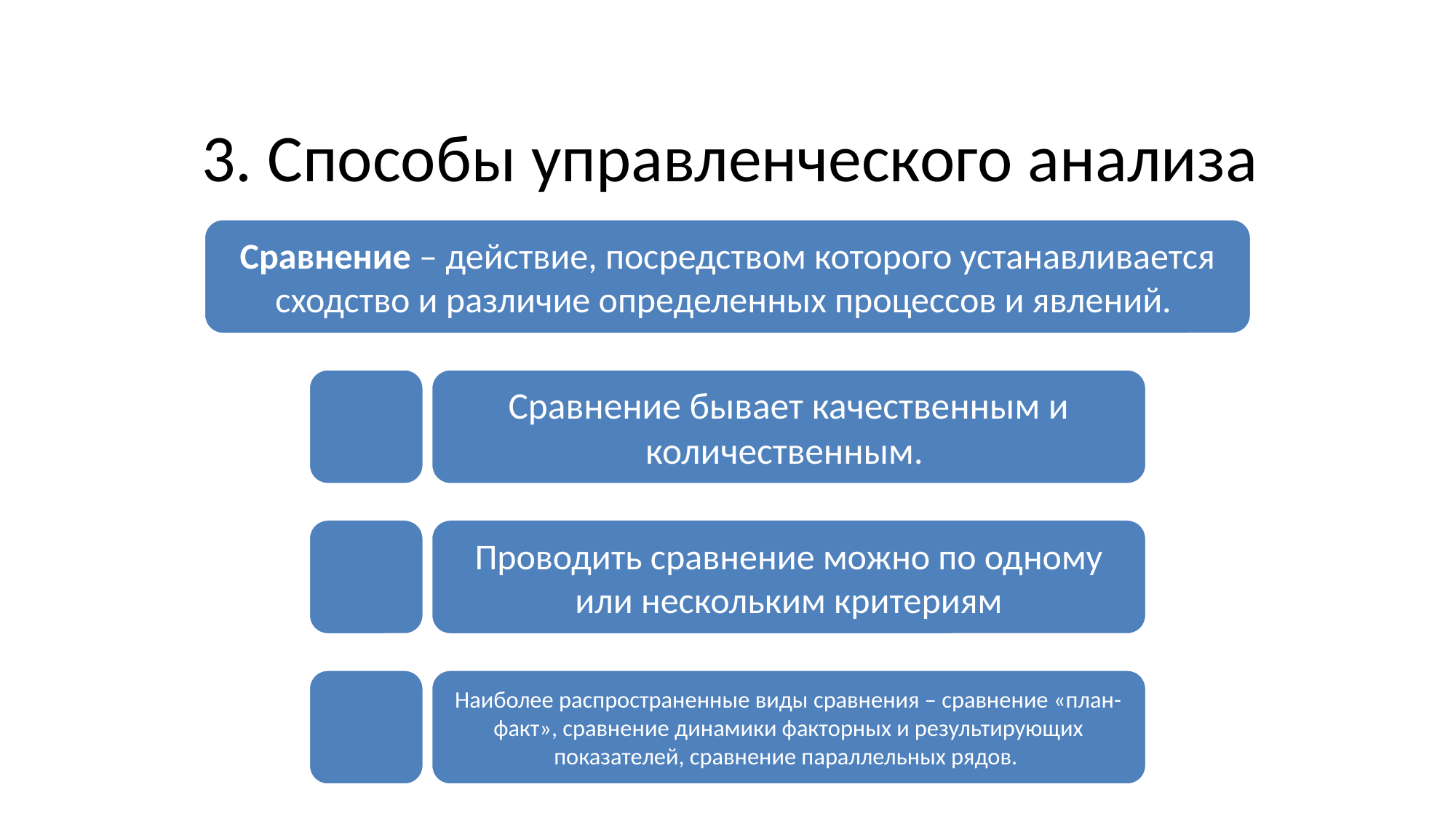

# 3. Способы управленческого анализа
Сравнение – действие, посредством которого устанавливается сходство и различие определенных процессов и явлений.
Сравнение бывает качественным и количественным.
Проводить сравнение можно по одному или нескольким критериям
Наиболее распространенные виды сравнения – сравнение «план-факт», сравнение динамики факторных и результирующих показателей, сравнение параллельных рядов.